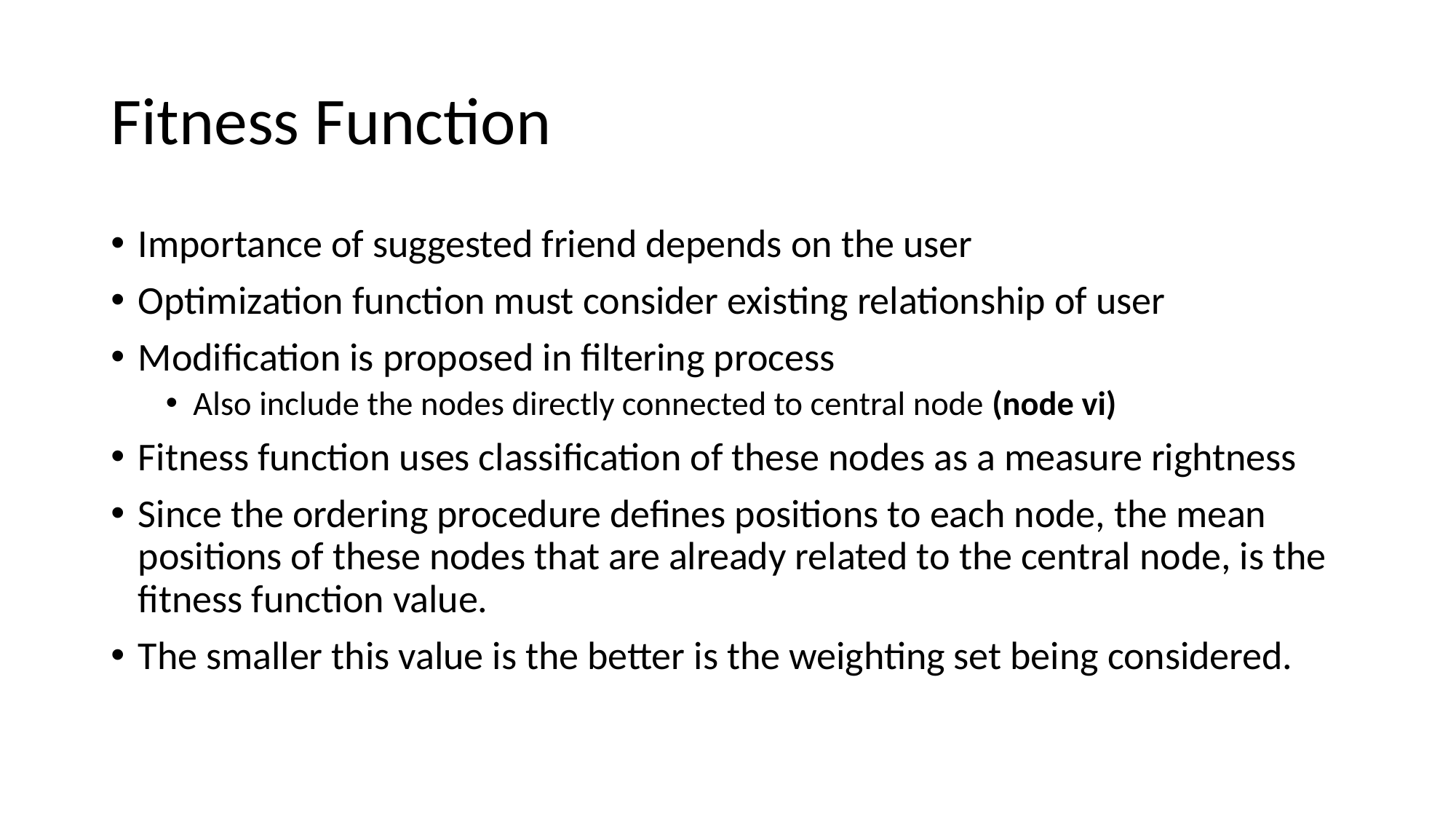

# Fitness Function
Importance of suggested friend depends on the user
Optimization function must consider existing relationship of user
Modification is proposed in filtering process
Also include the nodes directly connected to central node (node vi)
Fitness function uses classification of these nodes as a measure rightness
Since the ordering procedure defines positions to each node, the mean positions of these nodes that are already related to the central node, is the fitness function value.
The smaller this value is the better is the weighting set being considered.